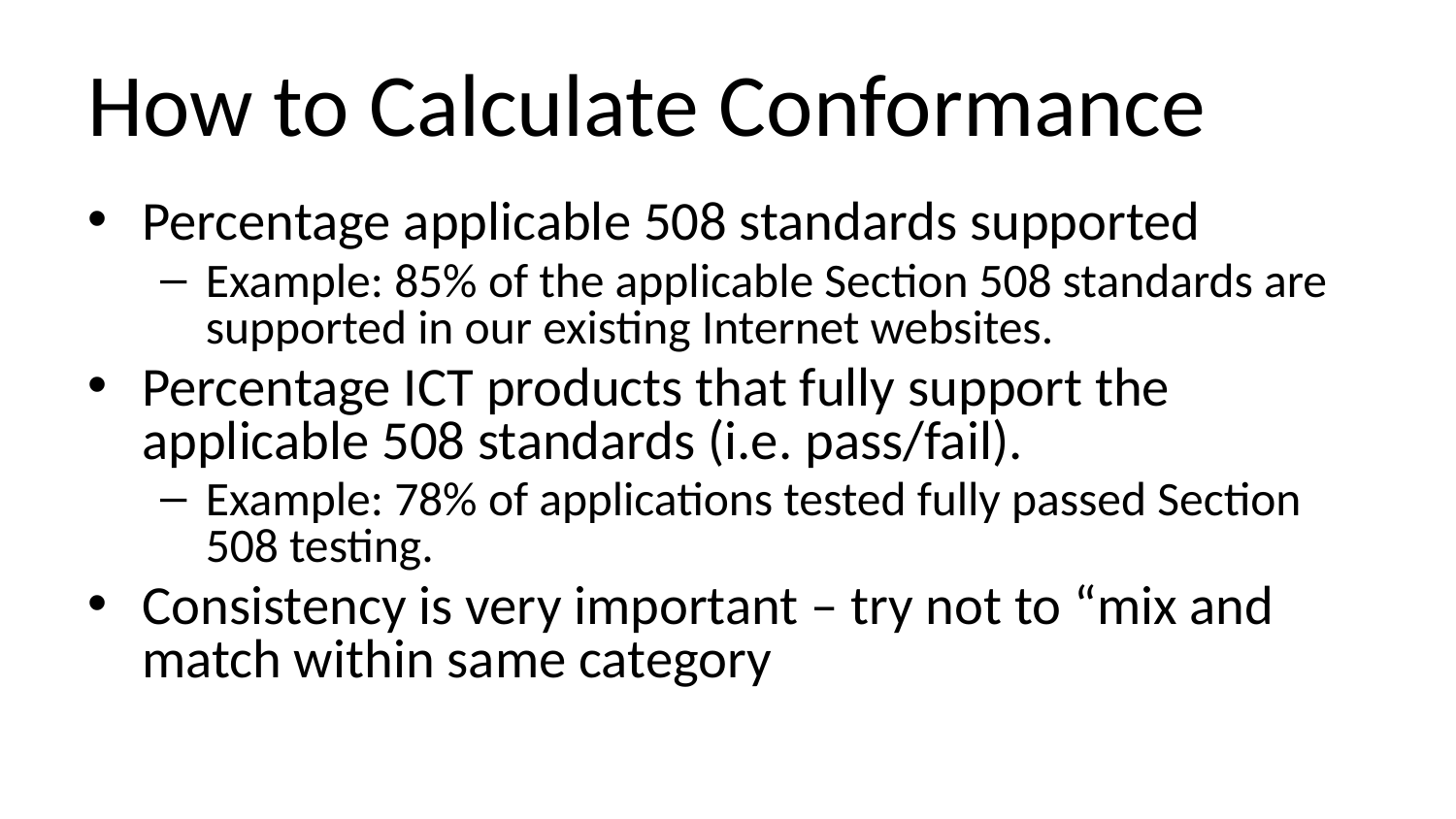

# How to Calculate Conformance
Percentage applicable 508 standards supported
Example: 85% of the applicable Section 508 standards are supported in our existing Internet websites.
Percentage ICT products that fully support the applicable 508 standards (i.e. pass/fail).
Example: 78% of applications tested fully passed Section 508 testing.
Consistency is very important – try not to “mix and match within same category